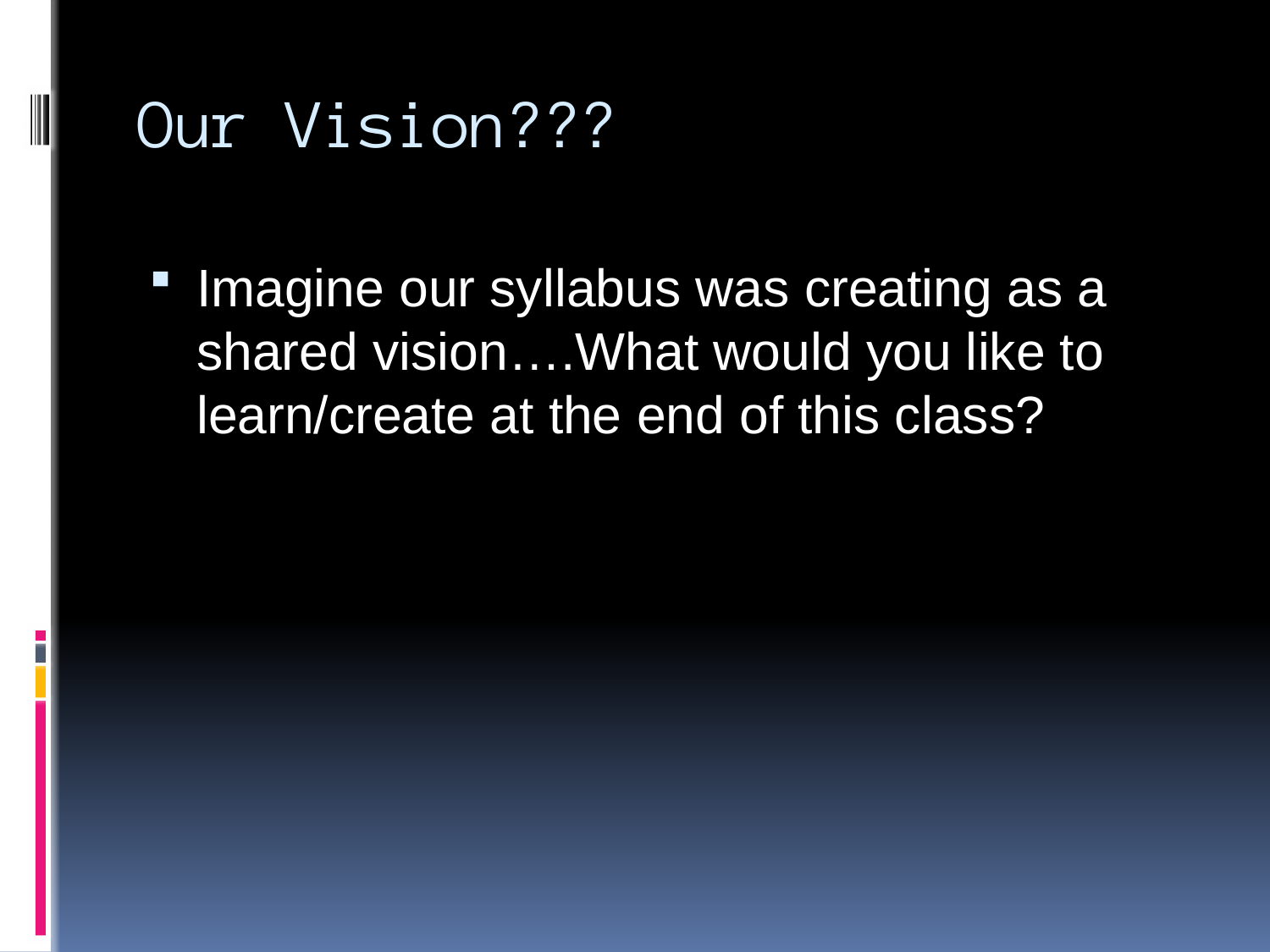

# Our Vision???
Imagine our syllabus was creating as a shared vision….What would you like to learn/create at the end of this class?